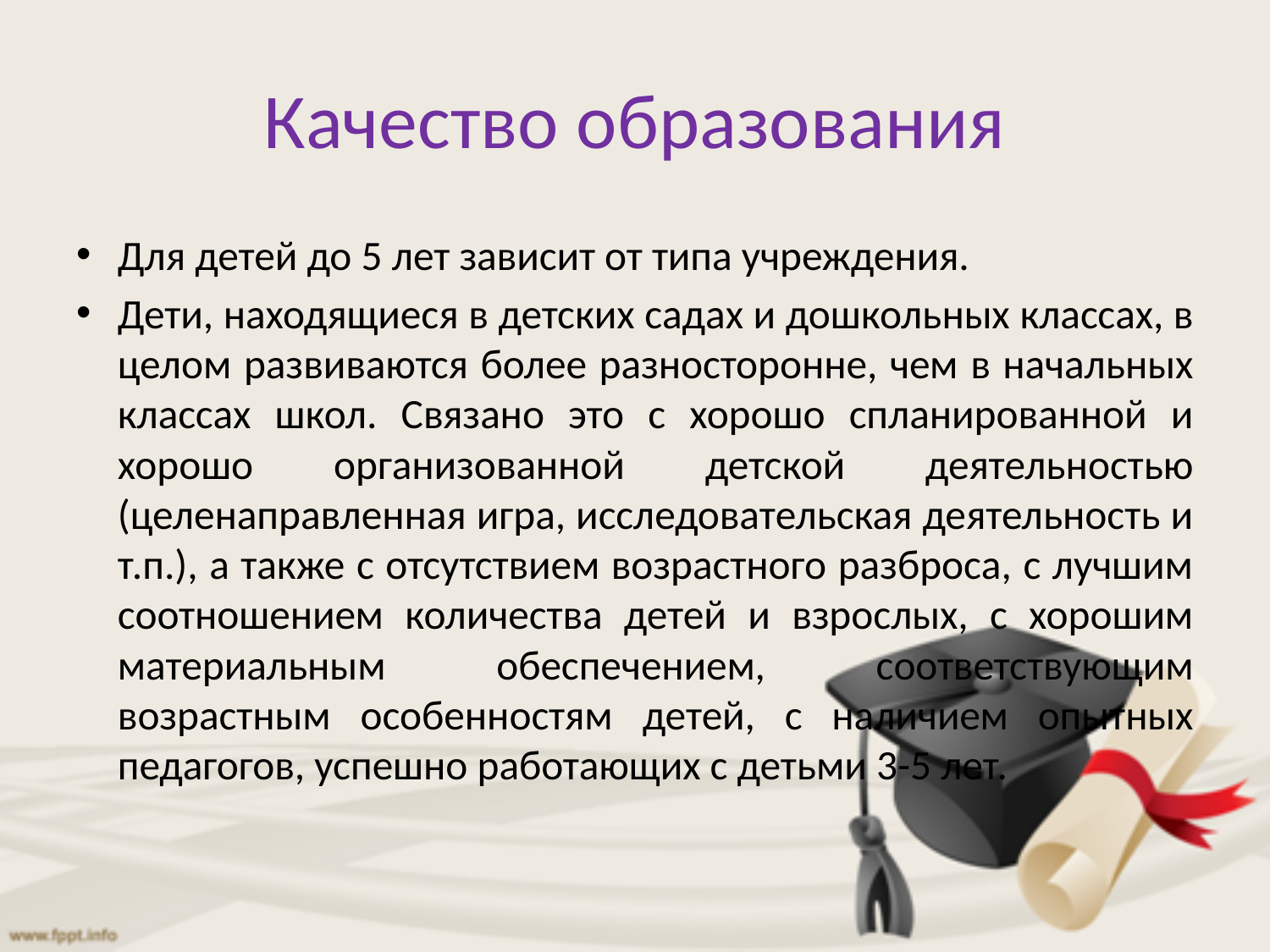

# Качество образования
Для детей до 5 лет зависит от типа учреждения.
Дети, находящиеся в детских садах и дошкольных классах, в целом развиваются более разносторонне, чем в начальных классах школ. Связано это с хорошо спланированной и хорошо организованной детской деятельностью (целенаправленная игра, исследовательская деятельность и т.п.), а также с отсутствием возрастного разброса, с лучшим соотношением количества детей и взрослых, с хорошим материальным обеспечением, соответствующим возрастным особенностям детей, с наличием опытных педагогов, успешно работающих с детьми 3-5 лет.